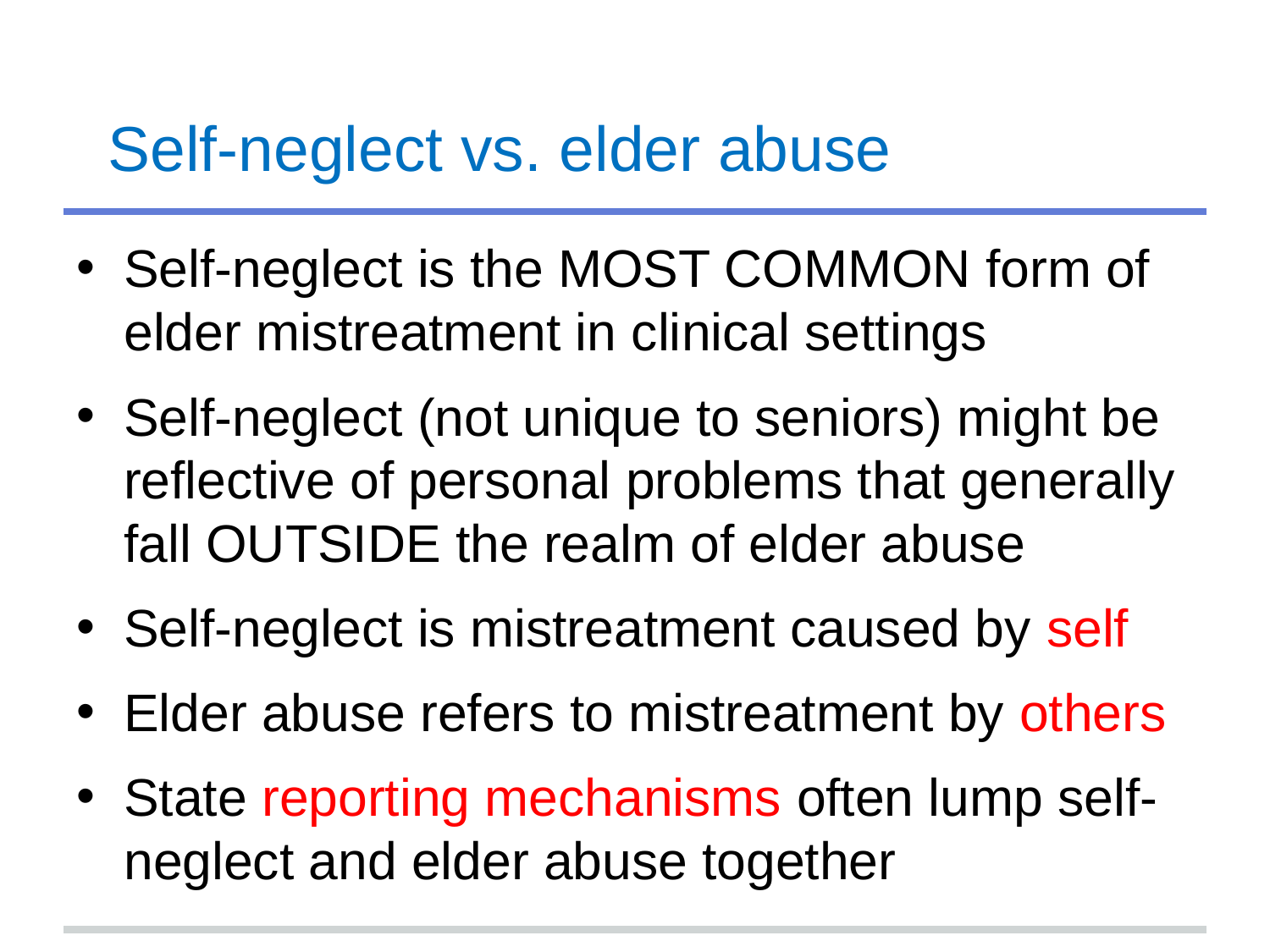

# Self-neglect vs. elder abuse
Self-neglect is the MOST COMMON form of elder mistreatment in clinical settings
Self-neglect (not unique to seniors) might be reflective of personal problems that generally fall OUTSIDE the realm of elder abuse
Self-neglect is mistreatment caused by self
Elder abuse refers to mistreatment by others
State reporting mechanisms often lump self-neglect and elder abuse together